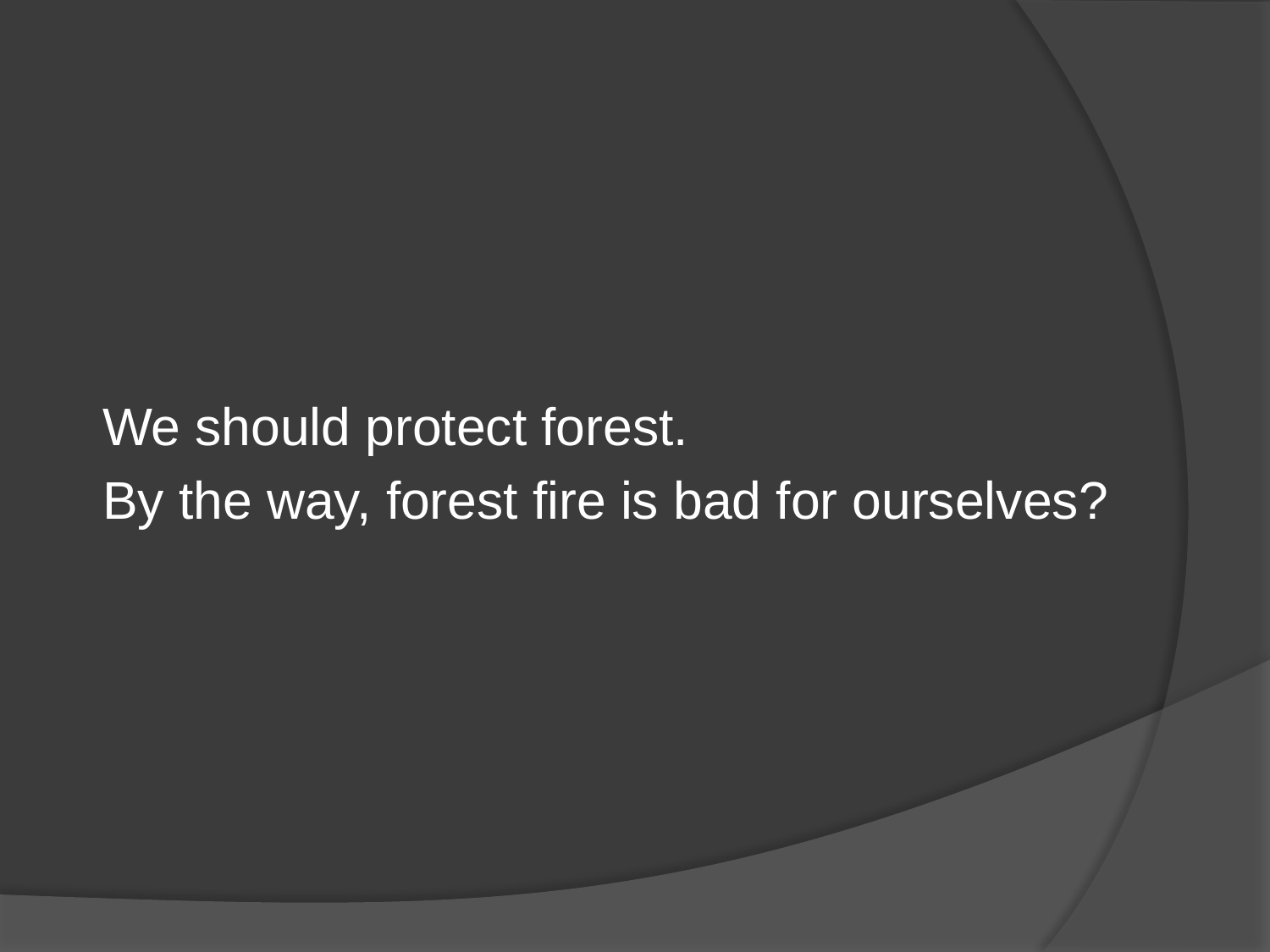

#
We should protect forest.
By the way, forest fire is bad for ourselves?